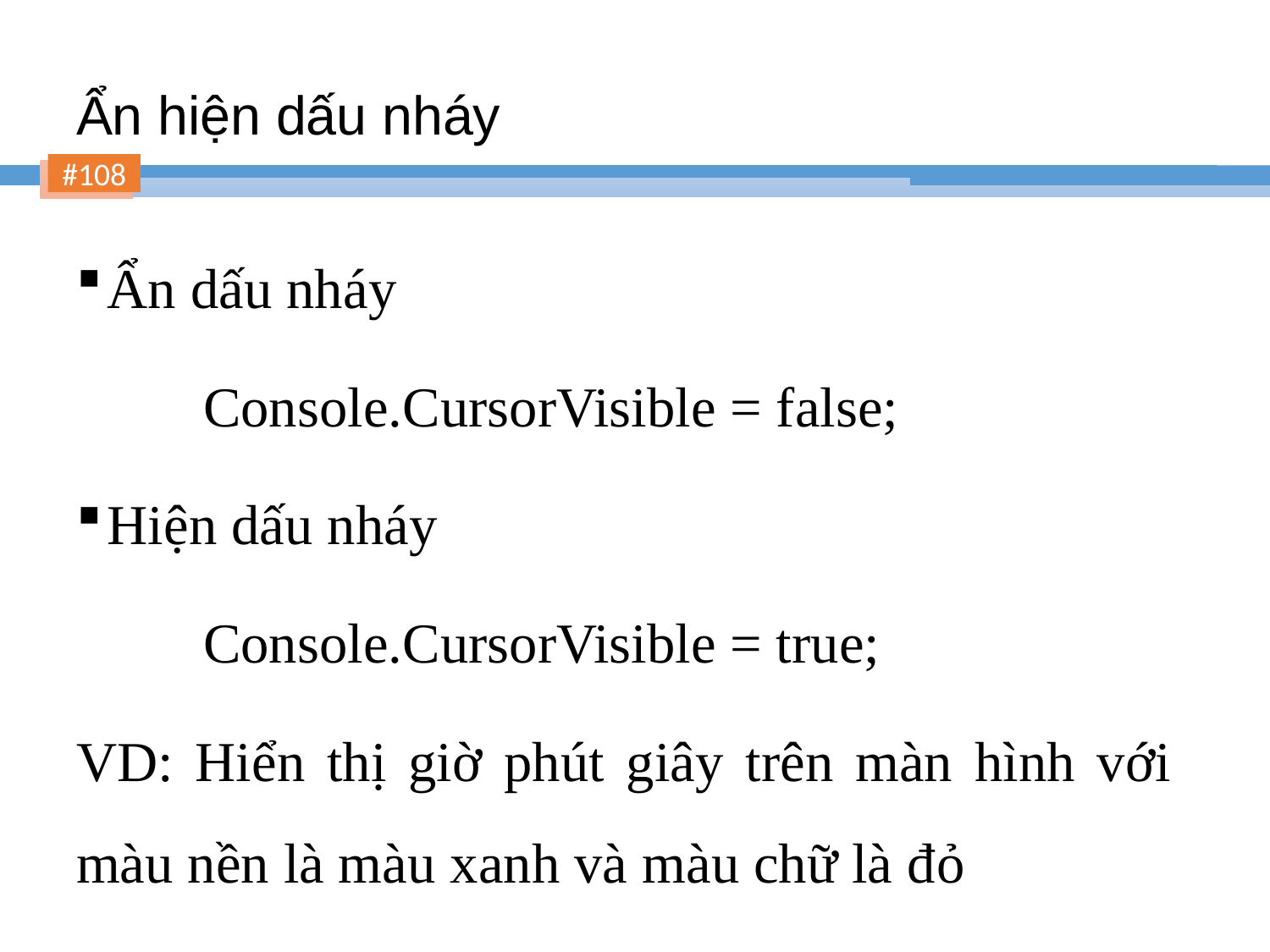

# Ẩn hiện dấu nháy
Ẩn dấu nháy
	Console.CursorVisible = false;
Hiện dấu nháy
	Console.CursorVisible = true;
VD: Hiển thị giờ phút giây trên màn hình với màu nền là màu xanh và màu chữ là đỏ
108